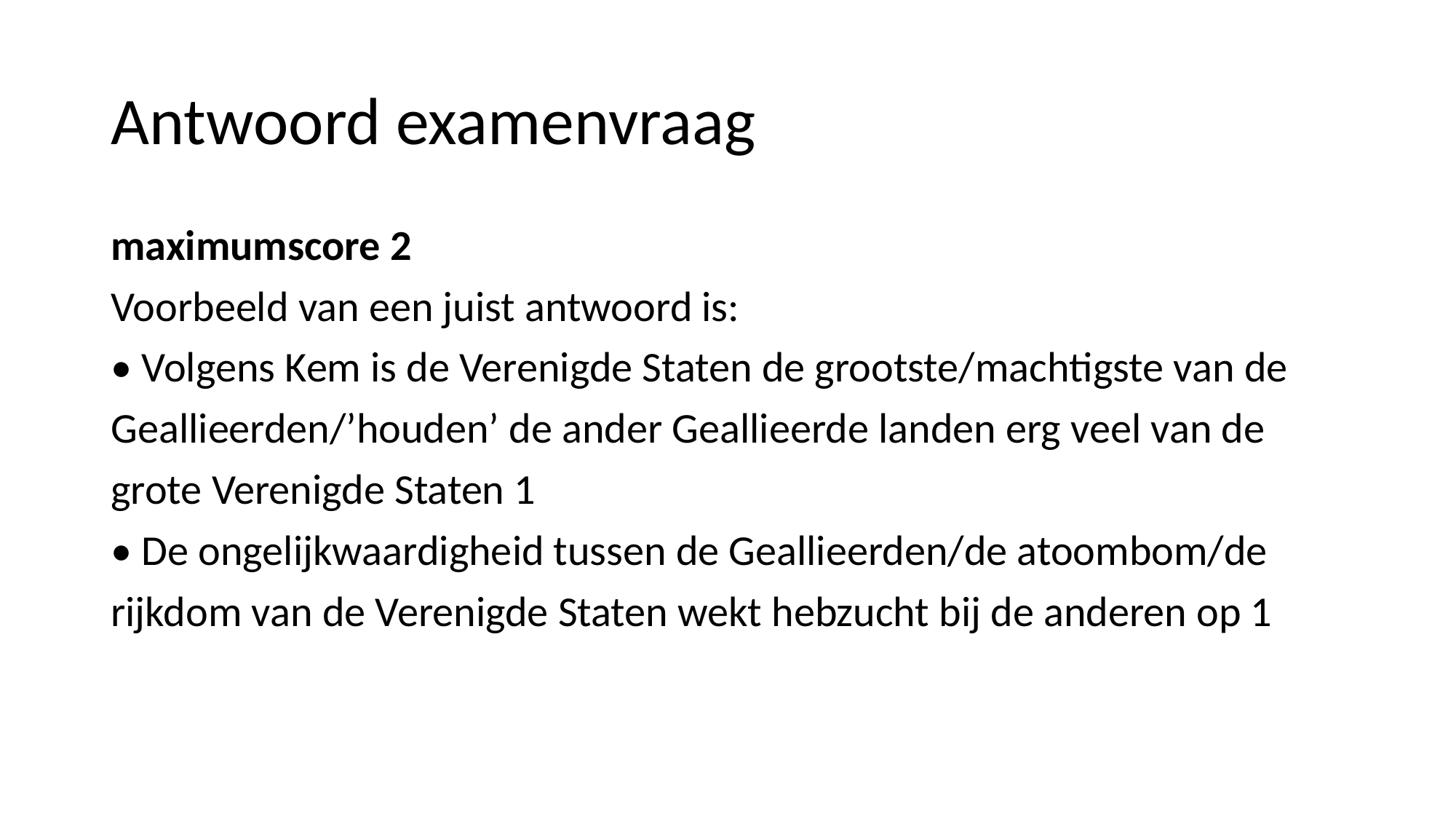

# Antwoord examenvraag
maximumscore 2
Voorbeeld van een juist antwoord is:
• Volgens Kem is de Verenigde Staten de grootste/machtigste van de
Geallieerden/’houden’ de ander Geallieerde landen erg veel van de
grote Verenigde Staten 1
• De ongelijkwaardigheid tussen de Geallieerden/de atoombom/de
rijkdom van de Verenigde Staten wekt hebzucht bij de anderen op 1